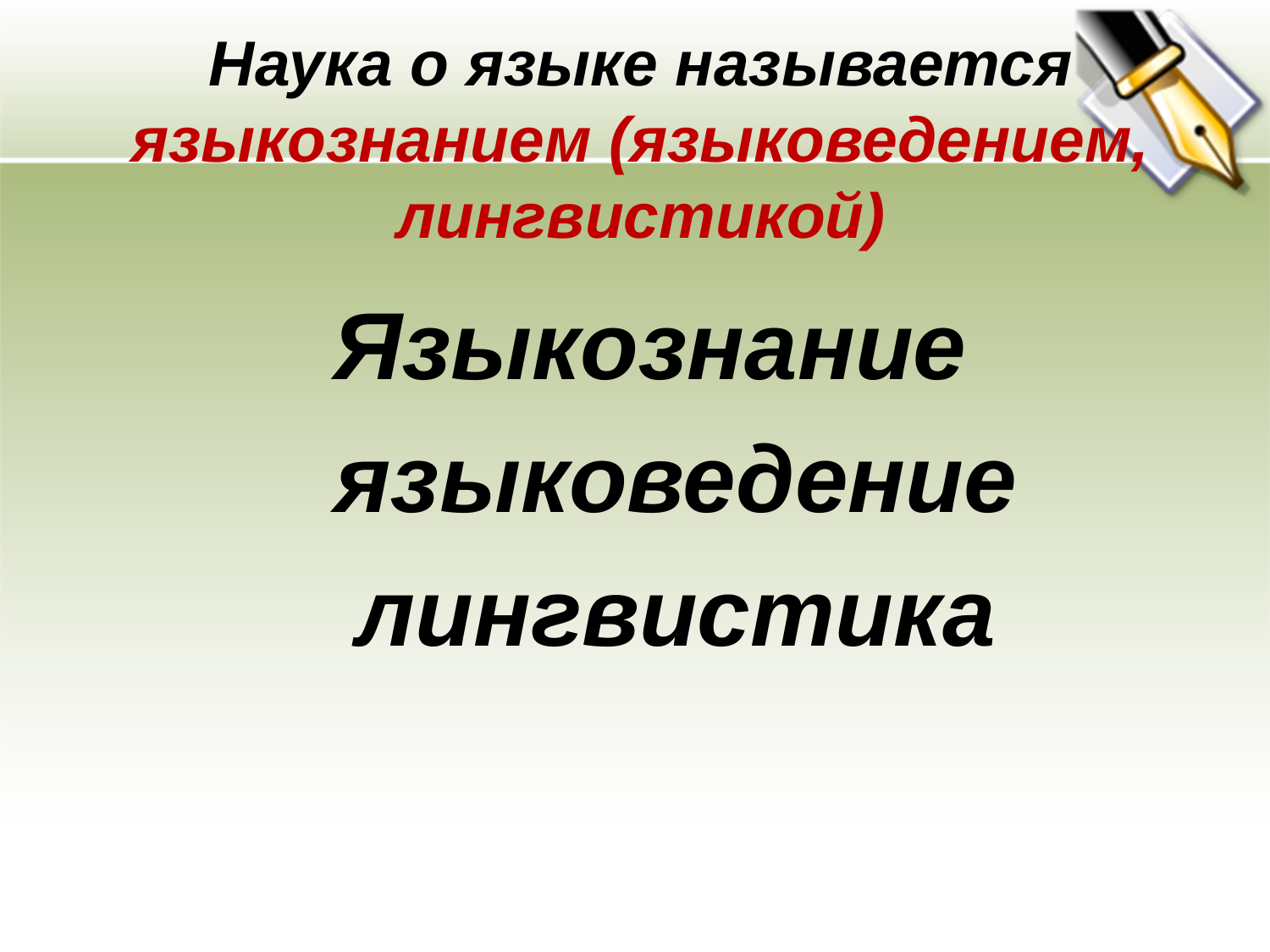

# Наука о языке называется языкознанием (языковедением, лингвистикой)
Языкознание
  языковедение
  лингвистика